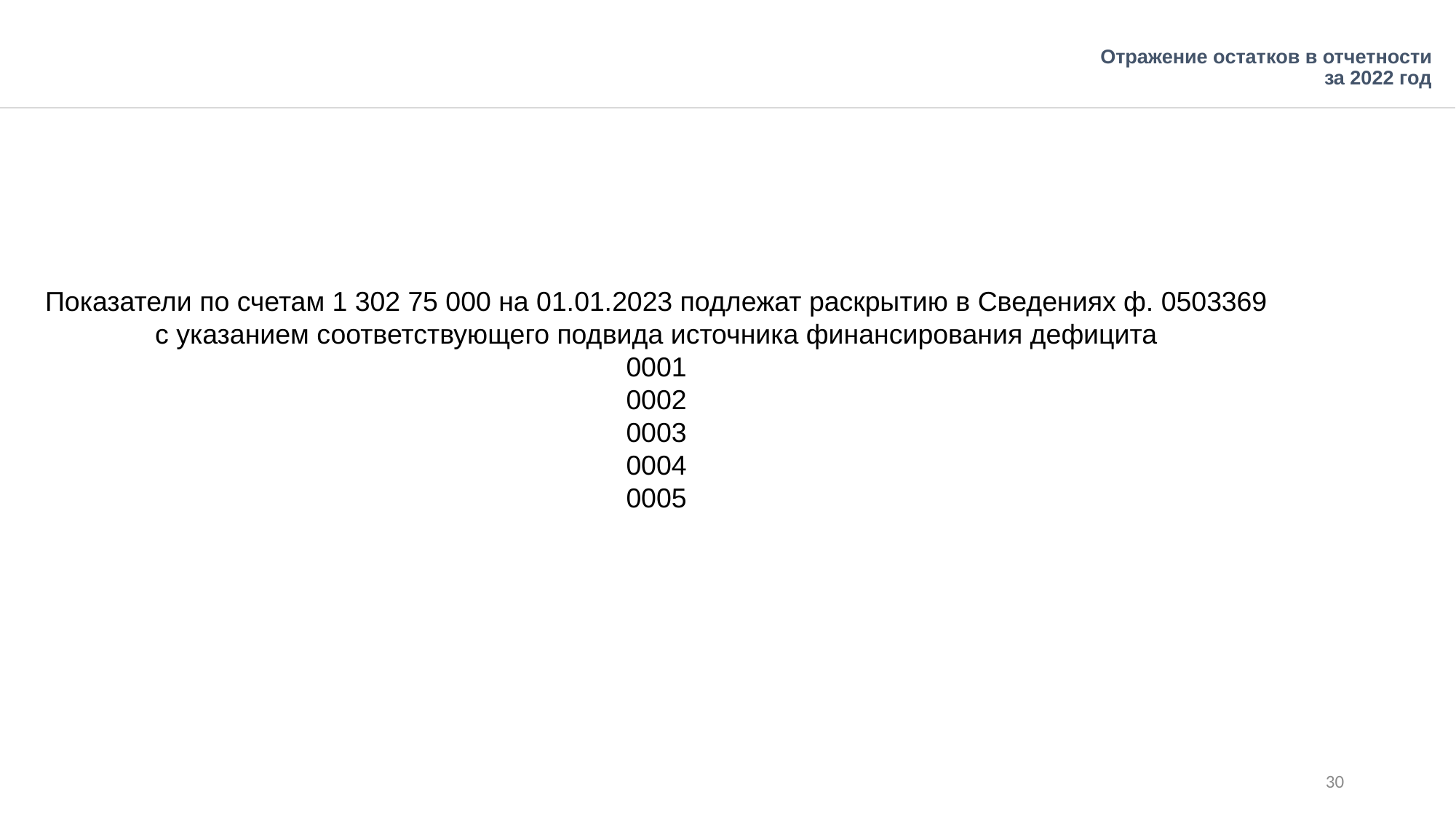

# Отражение остатков в отчетности за 2022 год
Показатели по счетам 1 302 75 000 на 01.01.2023 подлежат раскрытию в Сведениях ф. 0503369
с указанием соответствующего подвида источника финансирования дефицита
0001
0002
0003
0004
0005
30